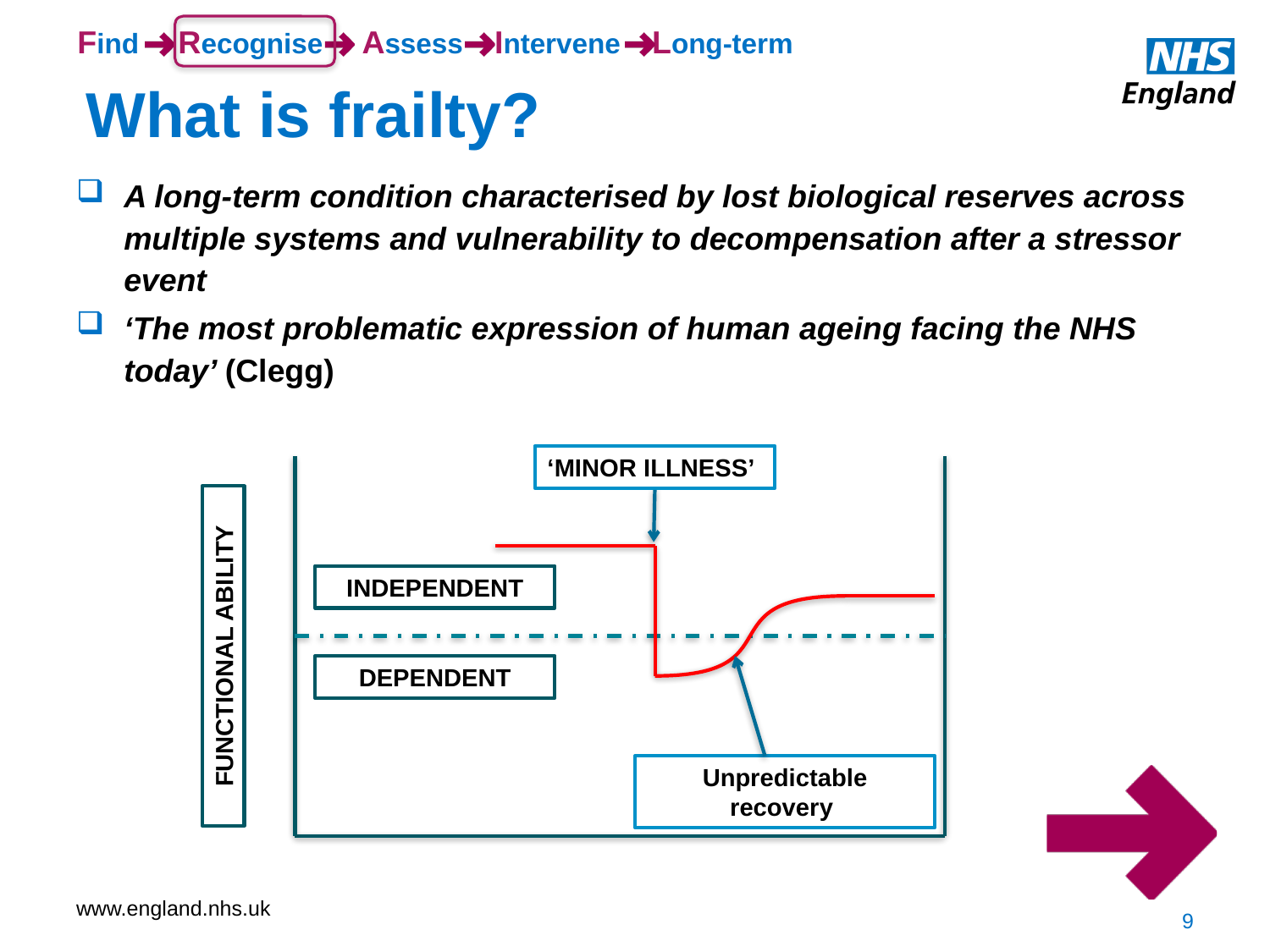

# What is frailty?
A long-term condition characterised by lost biological reserves across multiple systems and vulnerability to decompensation after a stressor event
‘The most problematic expression of human ageing facing the NHS today’ (Clegg)
‘MINOR ILLNESS’
INDEPENDENT
FUNCTIONAL ABILITY
DEPENDENT
Unpredictable recovery
9